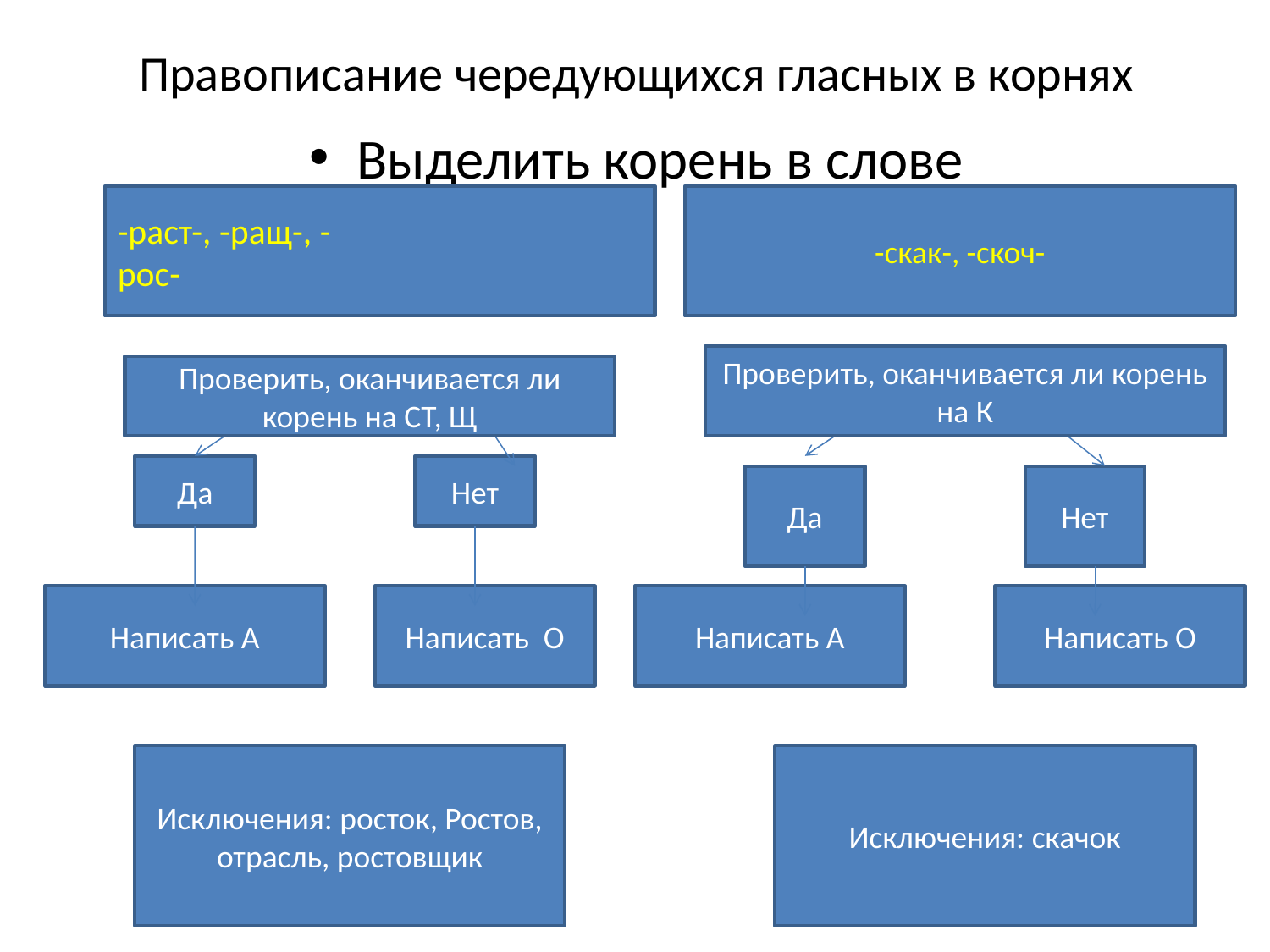

# Правописание чередующихся гласных в корнях
Выделить корень в слове
-раст-, -ращ-, -рос-
-скак-, -скоч-
Проверить, оканчивается ли корень на К
Проверить, оканчивается ли корень на СТ, Щ
Да
Нет
Да
Нет
Написать А
Написать  О
Написать А
Написать О
Исключения: росток, Ростов, отрасль, ростовщик
Исключения: скачок